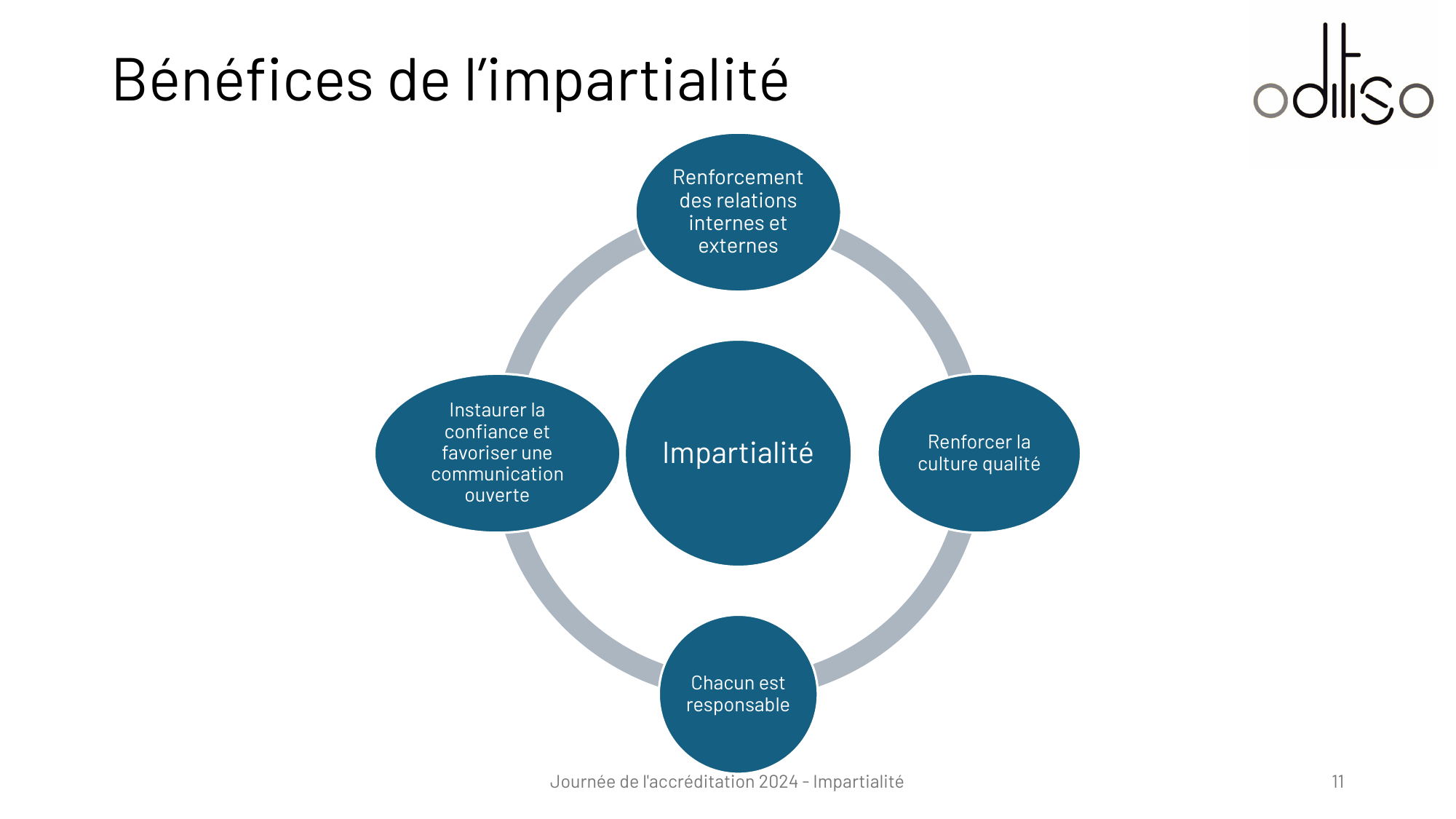

# Bénéfices de l’impartialité
Impartialité
Renforcement des relations internes et externes
Renforcer la culture qualité
Chacun est responsable
Instaurer la confiance et favoriser une communication ouverte
Journée de l'accréditation 2024 - Impartialité
11